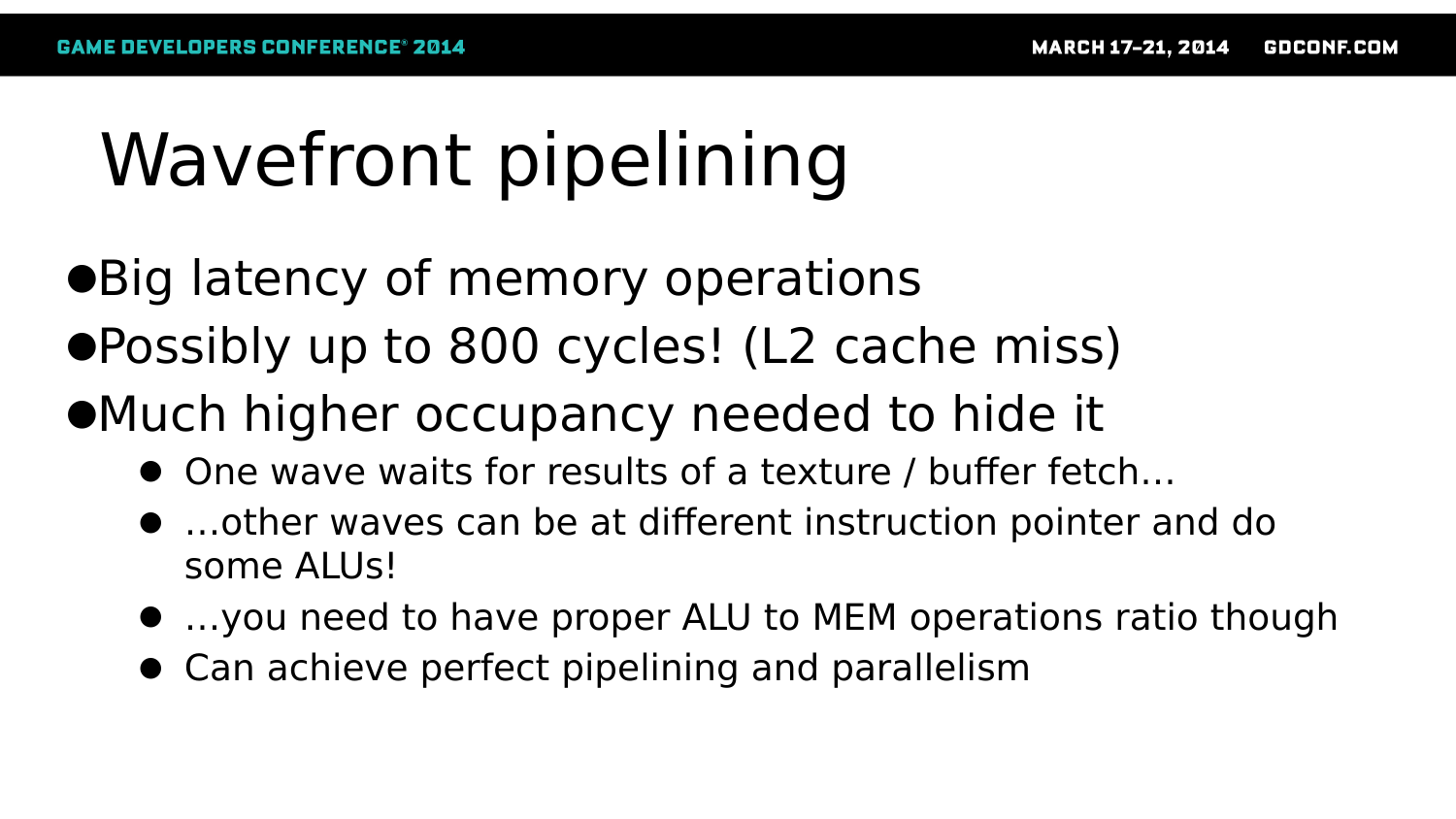

# Wavefront pipelining
Big latency of memory operations
Possibly up to 800 cycles! (L2 cache miss)
Much higher occupancy needed to hide it
One wave waits for results of a texture / buffer fetch…
…other waves can be at different instruction pointer and do some ALUs!
…you need to have proper ALU to MEM operations ratio though
Can achieve perfect pipelining and parallelism